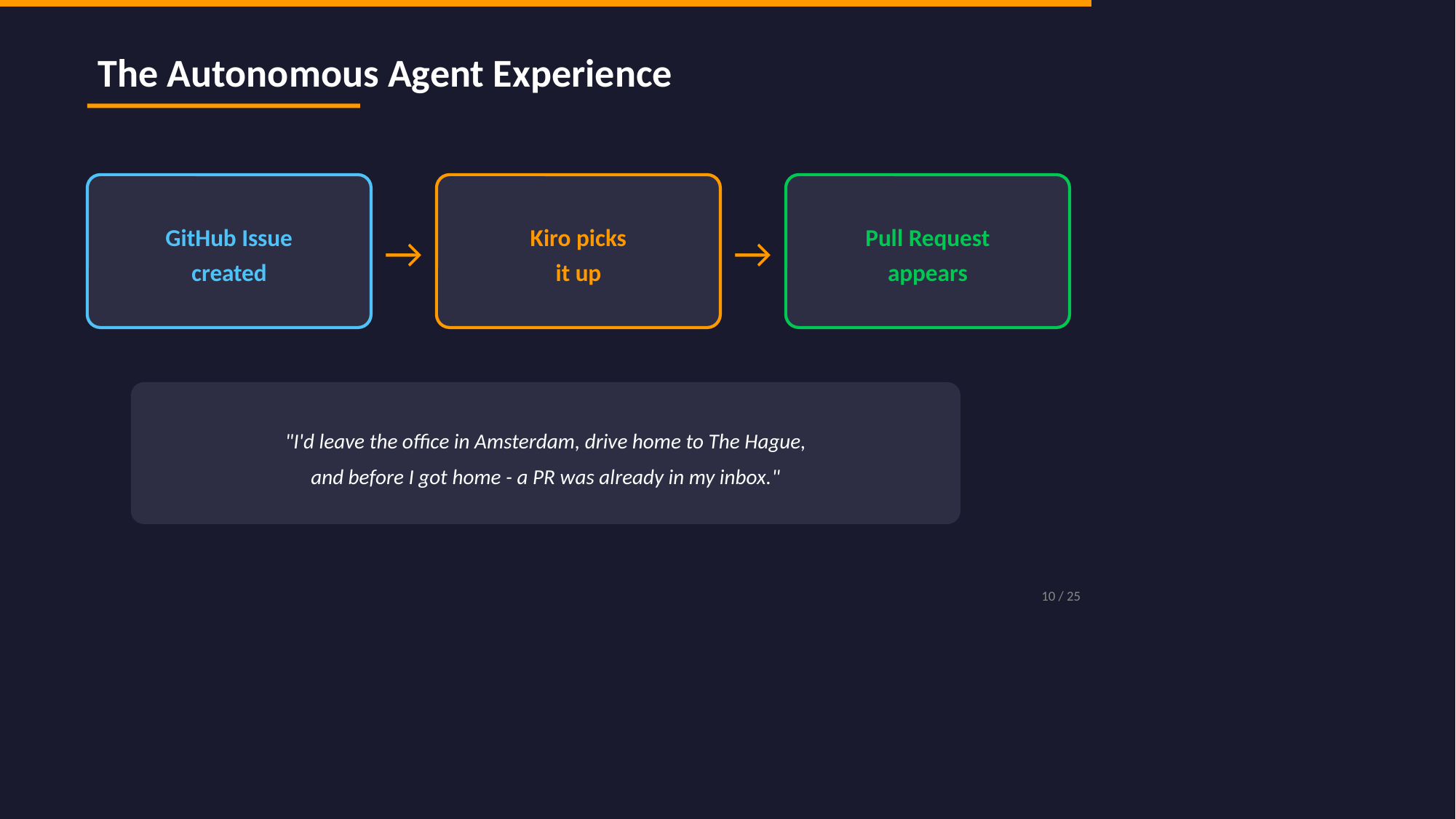

The Autonomous Agent Experience

GitHub Issue
created

Kiro picks
it up

Pull Request
appears
→
→

"I'd leave the office in Amsterdam, drive home to The Hague,
and before I got home - a PR was already in my inbox."
10 / 25